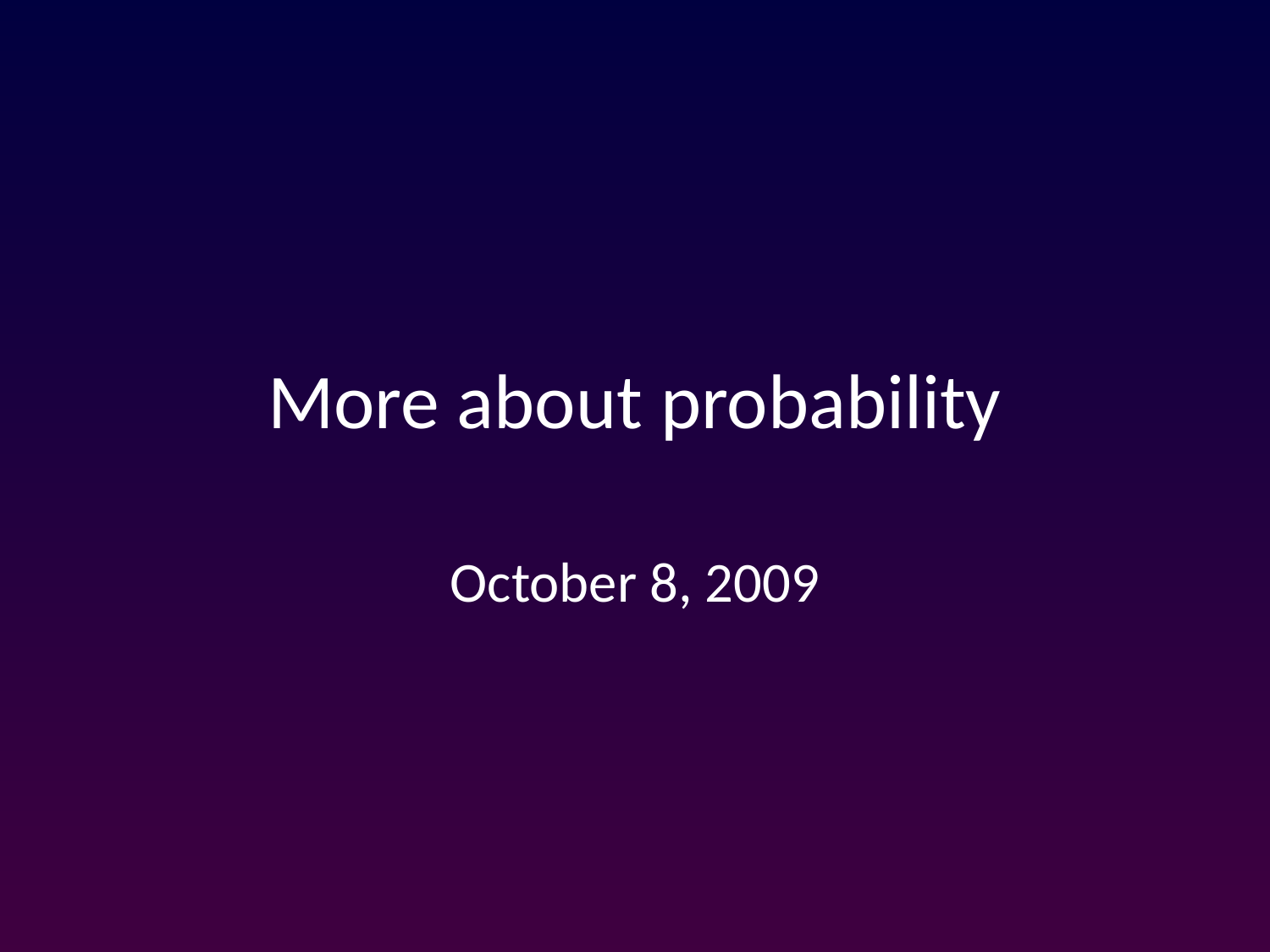

# More about probability
October 8, 2009